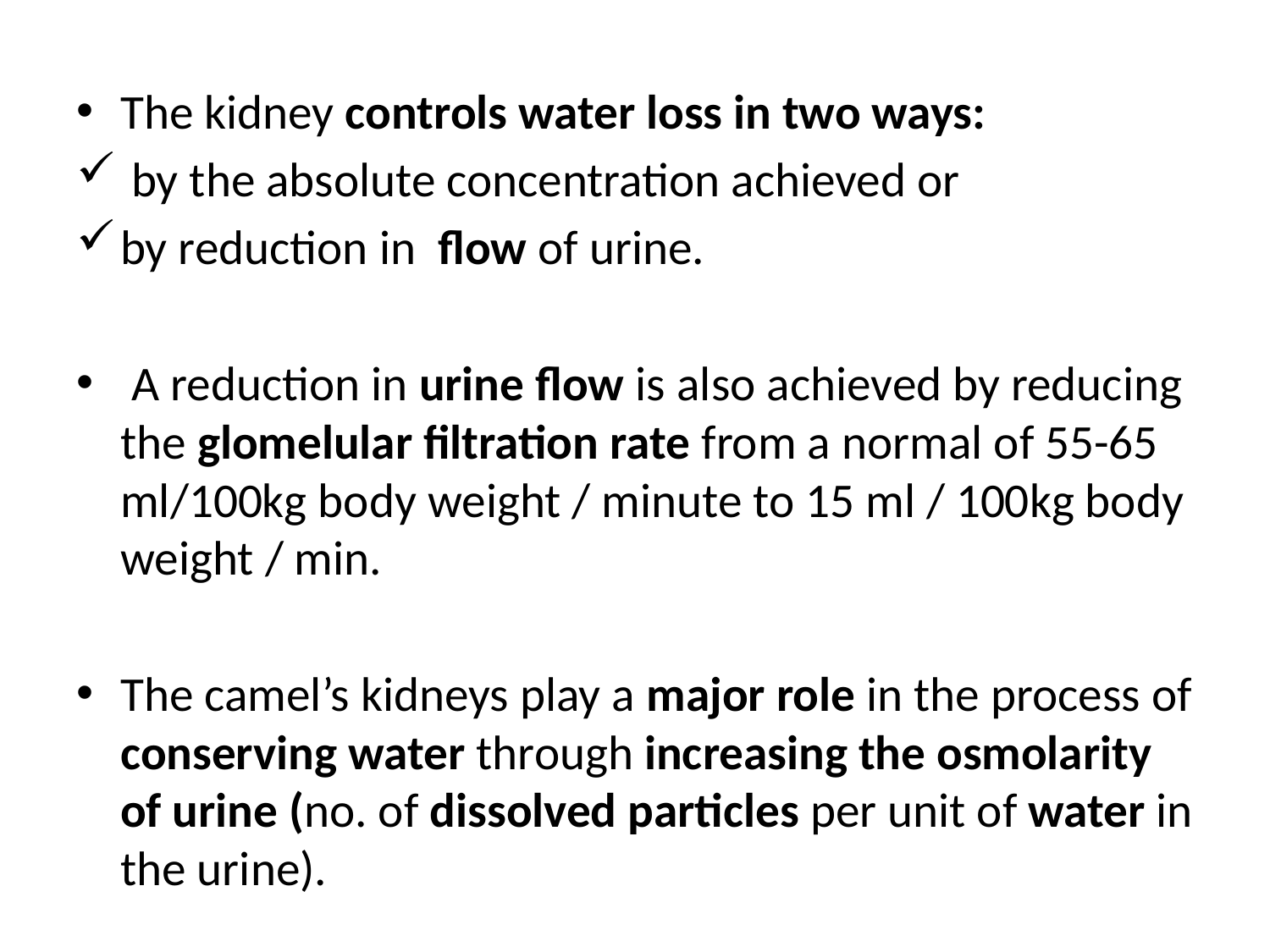

The kidney controls water loss in two ways:
 by the absolute concentration achieved or
by reduction in  flow of urine.

 A reduction in urine flow is also achieved by reducing the glomelular filtration rate from a normal of 55-65 ml/100kg body weight / minute to 15 ml / 100kg body weight / min.

The camel’s kidneys play a major role in the process of conserving water through increasing the osmolarity of urine (no. of dissolved particles per unit of water in the urine).